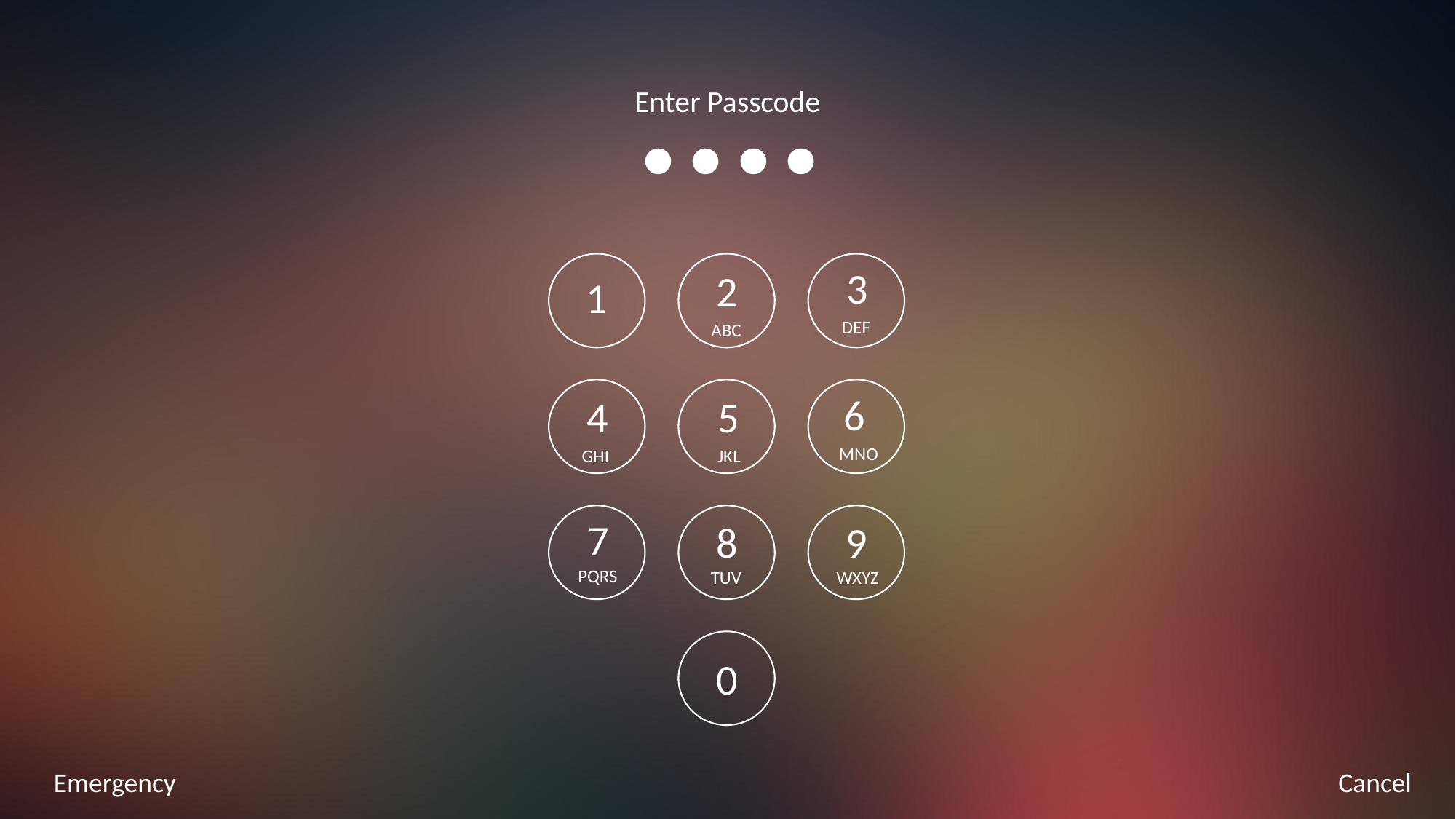

Enter Passcode

1

 3
 DEF
 2
 ABC

 4
 GHI

 6
 MNO
 5
  JKL

 7
PQRS

 8
 TUV

 9
WXYZ

0
Emergency
Cancel